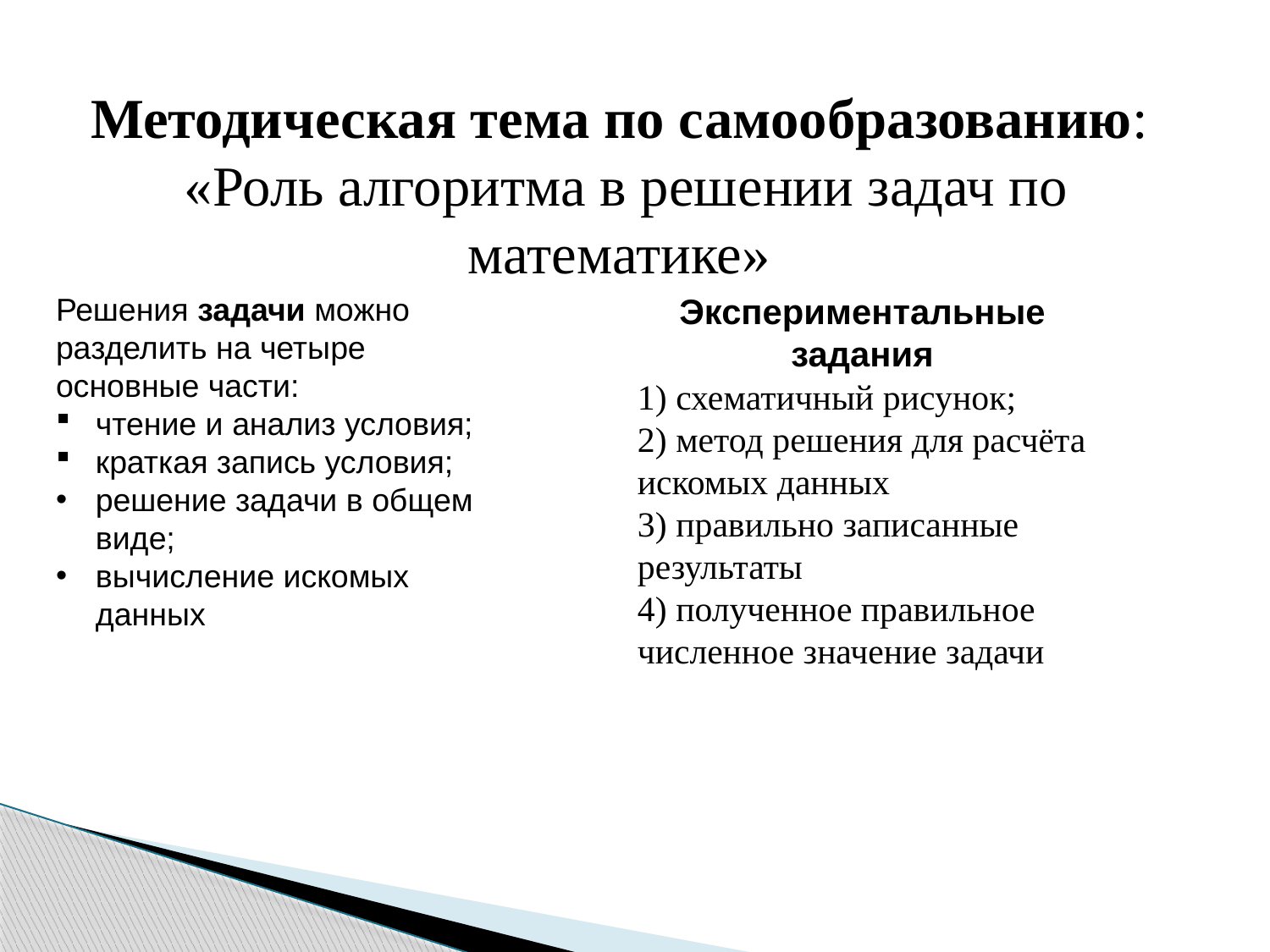

Методическая тема по самообразованию:
 «Роль алгоритма в решении задач по математике»
Решения задачи можно разделить на четыре основные части:
чтение и анализ условия;
краткая запись условия;
решение задачи в общем виде;
вычисление искомых данных
Экспериментальные
задания
1) схематичный рисунок;
2) метод решения для расчёта искомых данных
3) правильно записанные результаты
4) полученное правильное численное значение задачи